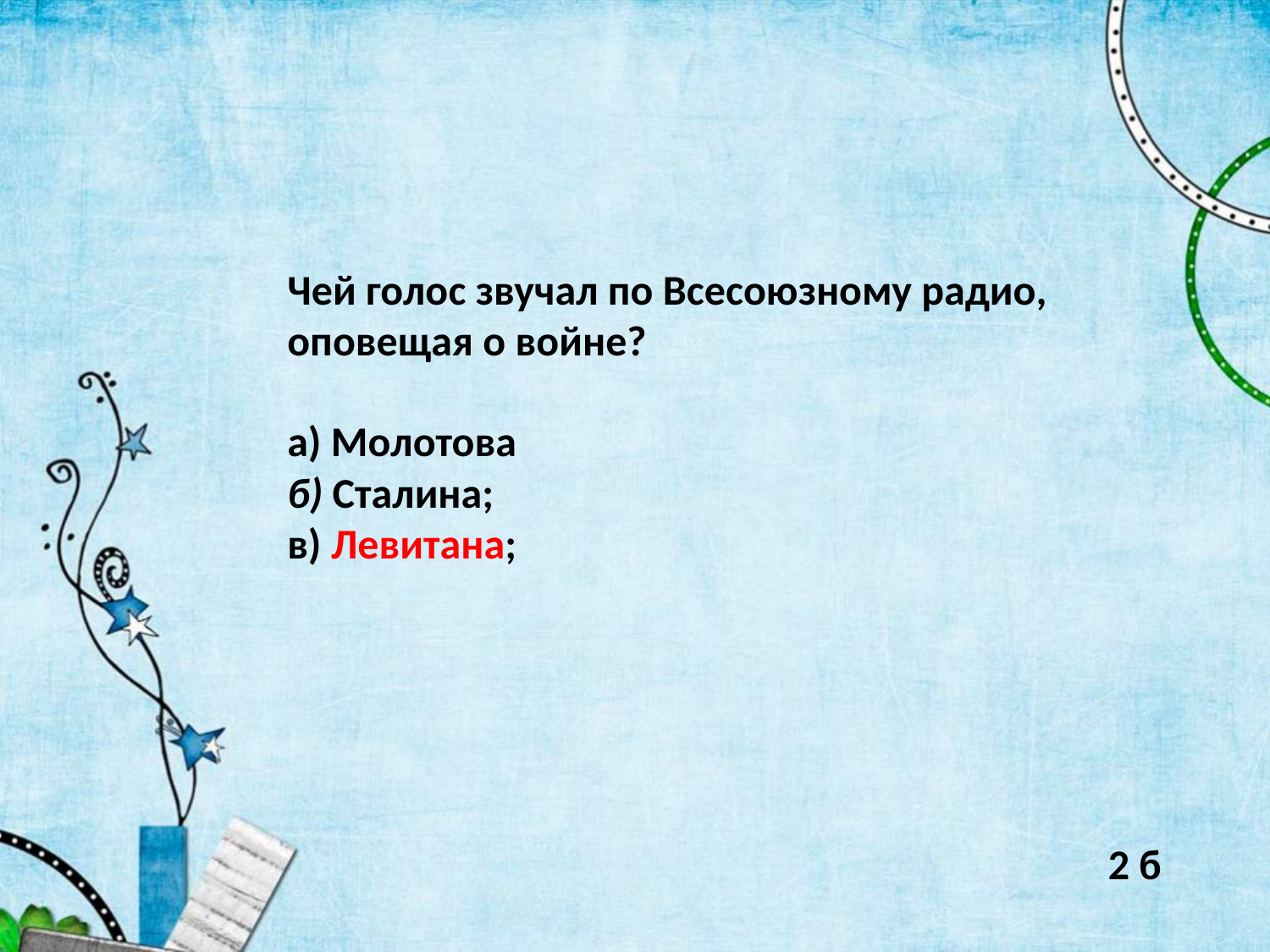

Чей голос звучал по Всесоюзному радио, оповещая о войне?
а) Молотова
б) Сталина;
в) Левитана;
2 б